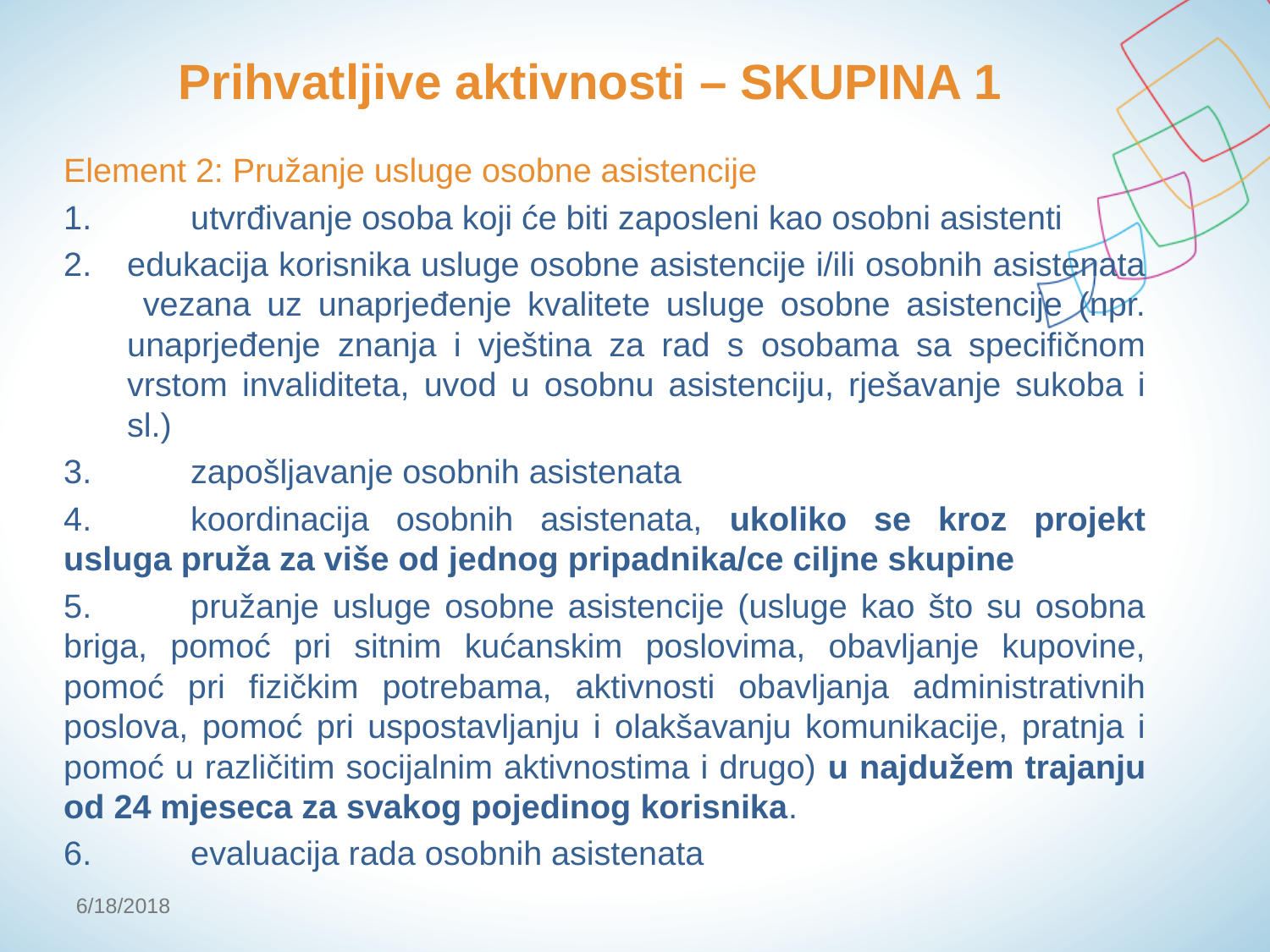

# Prihvatljive aktivnosti – SKUPINA 1
Element 2: Pružanje usluge osobne asistencije
1.	utvrđivanje osoba koji će biti zaposleni kao osobni asistenti
edukacija korisnika usluge osobne asistencije i/ili osobnih asistenata  vezana uz unaprjeđenje kvalitete usluge osobne asistencije (npr. unaprjeđenje znanja i vještina za rad s osobama sa specifičnom vrstom invaliditeta, uvod u osobnu asistenciju, rješavanje sukoba i sl.)
3.	zapošljavanje osobnih asistenata
4.	koordinacija osobnih asistenata, ukoliko se kroz projekt usluga pruža za više od jednog pripadnika/ce ciljne skupine
5.	pružanje usluge osobne asistencije (usluge kao što su osobna briga, pomoć pri sitnim kućanskim poslovima, obavljanje kupovine, pomoć pri fizičkim potrebama, aktivnosti obavljanja administrativnih poslova, pomoć pri uspostavljanju i olakšavanju komunikacije, pratnja i pomoć u različitim socijalnim aktivnostima i drugo) u najdužem trajanju od 24 mjeseca za svakog pojedinog korisnika.
6.	evaluacija rada osobnih asistenata